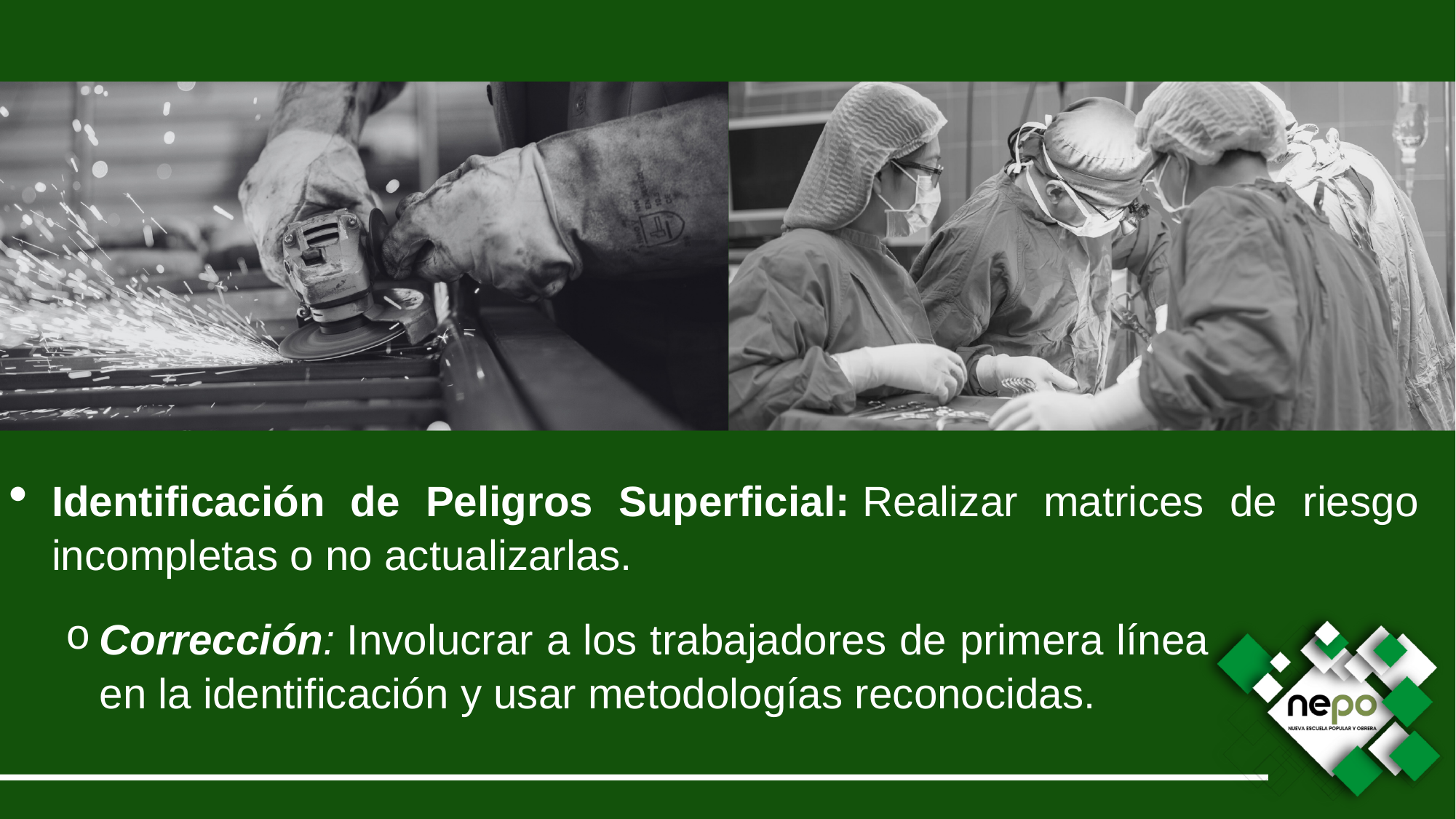

Identificación de Peligros Superficial: Realizar matrices de riesgo incompletas o no actualizarlas.
Corrección: Involucrar a los trabajadores de primera línea en la identificación y usar metodologías reconocidas.